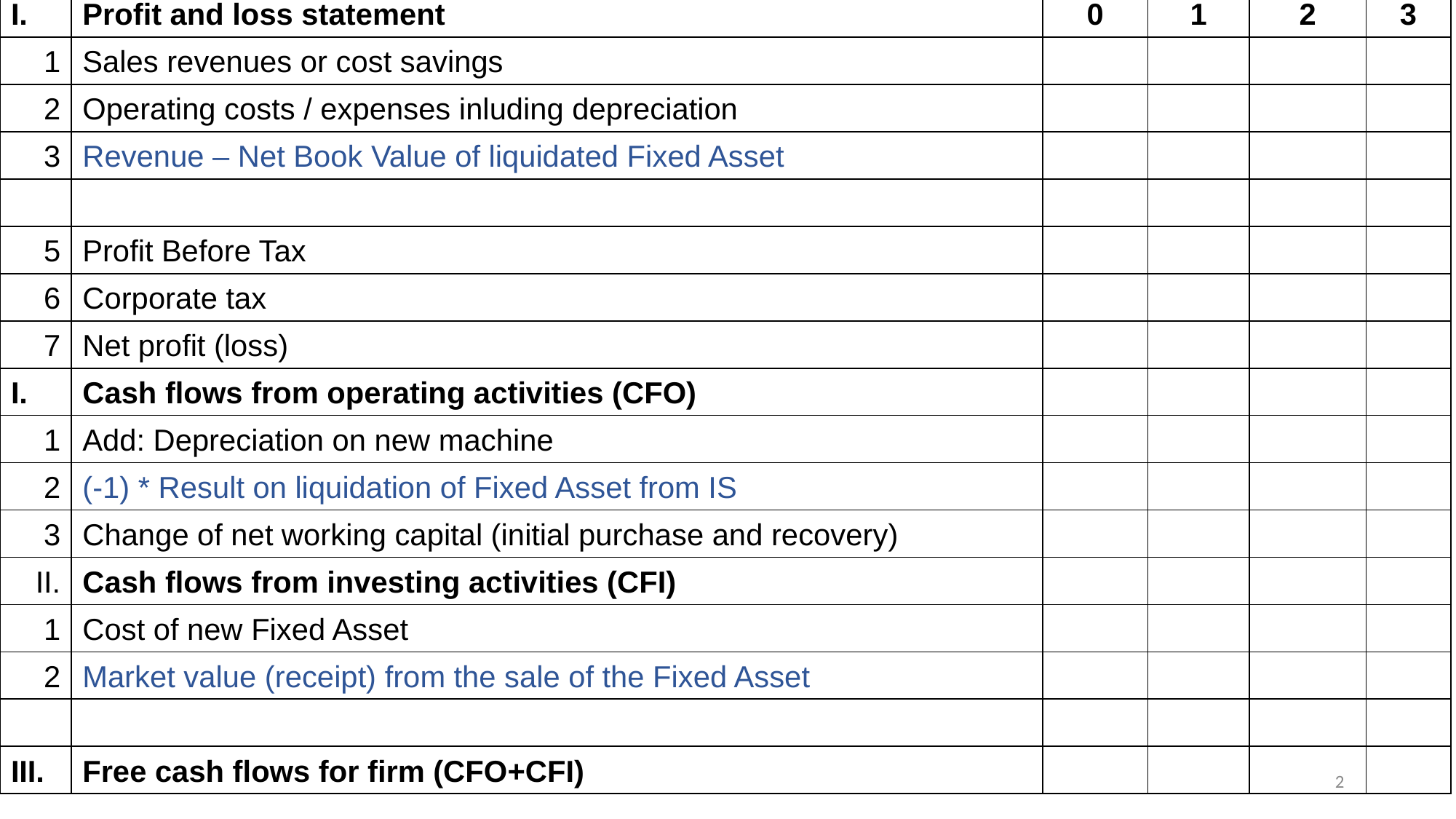

| I. | Profit and loss statement | 0 | 1 | 2 | 3 |
| --- | --- | --- | --- | --- | --- |
| 1 | Sales revenues or cost savings |  |  |  |  |
| 2 | Operating costs / expenses inluding depreciation |  |  |  |  |
| 3 | Revenue – Net Book Value of liquidated Fixed Asset |  |  |  |  |
|  |  |  |  |  |  |
| 5 | Profit Before Tax |  |  |  |  |
| 6 | Corporate tax |  |  |  |  |
| 7 | Net profit (loss) |  |  |  |  |
| I. | Cash flows from operating activities (CFO) |  |  |  |  |
| 1 | Add: Depreciation on new machine |  |  |  |  |
| 2 | (-1) \* Result on liquidation of Fixed Asset from IS |  |  |  |  |
| 3 | Change of net working capital (initial purchase and recovery) |  |  |  |  |
| II. | Cash flows from investing activities (CFI) |  |  |  |  |
| 1 | Cost of new Fixed Asset |  |  |  |  |
| 2 | Market value (receipt) from the sale of the Fixed Asset |  |  |  |  |
|  |  |  |  |  |  |
| III. | Free cash flows for firm (CFO+CFI) |  |  |  |  |
2